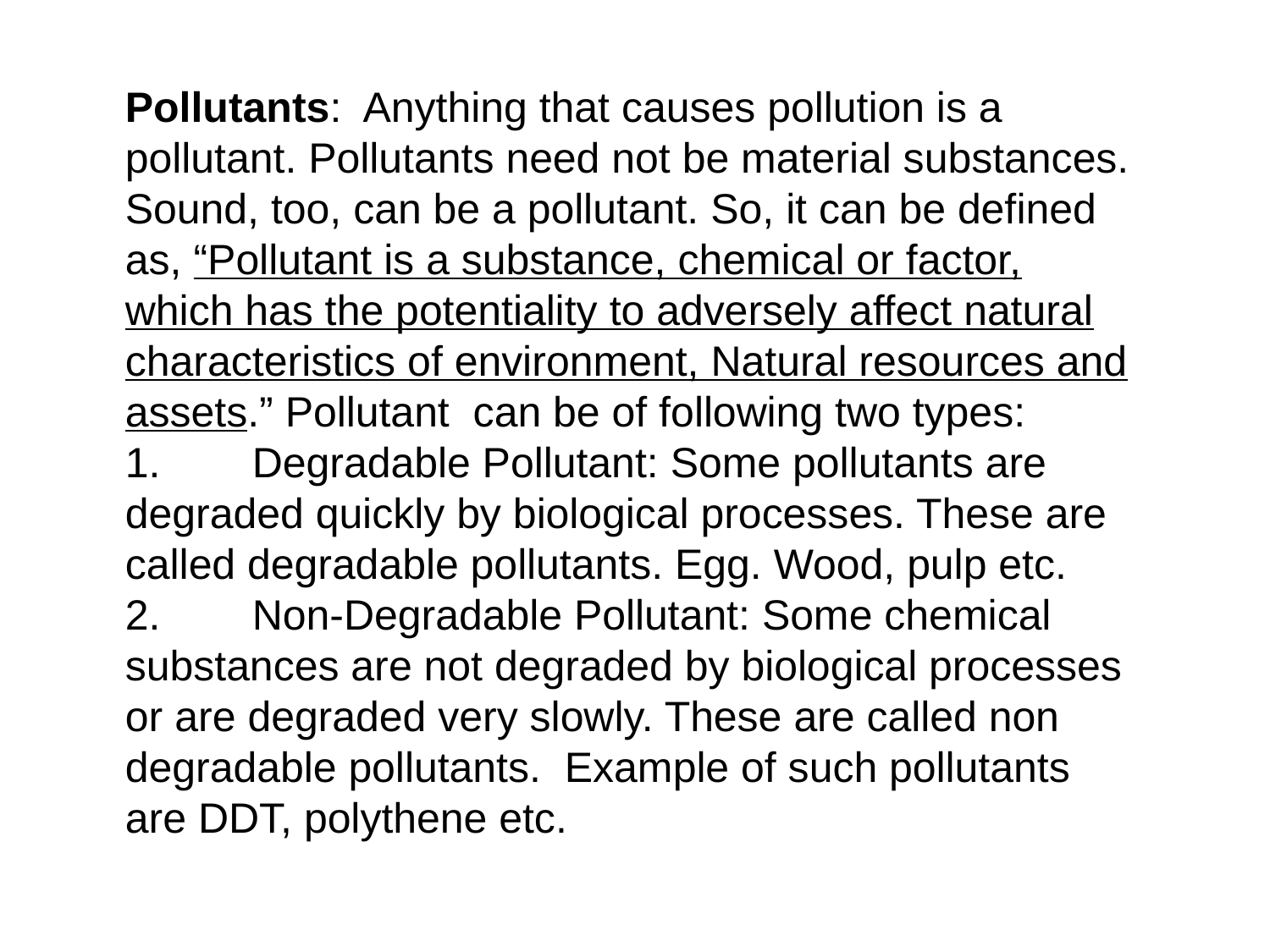

Pollutants:  Anything that causes pollution is a pollutant. Pollutants need not be material substances. Sound, too, can be a pollutant. So, it can be defined as, “Pollutant is a substance, chemical or factor, which has the potentiality to adversely affect natural characteristics of environment, Natural resources and assets.” Pollutant  can be of following two types:
1.	Degradable Pollutant: Some pollutants are degraded quickly by biological processes. These are called degradable pollutants. Egg. Wood, pulp etc.
2.	Non-Degradable Pollutant: Some chemical substances are not degraded by biological processes or are degraded very slowly. These are called non degradable pollutants.  Example of such pollutants are DDT, polythene etc.